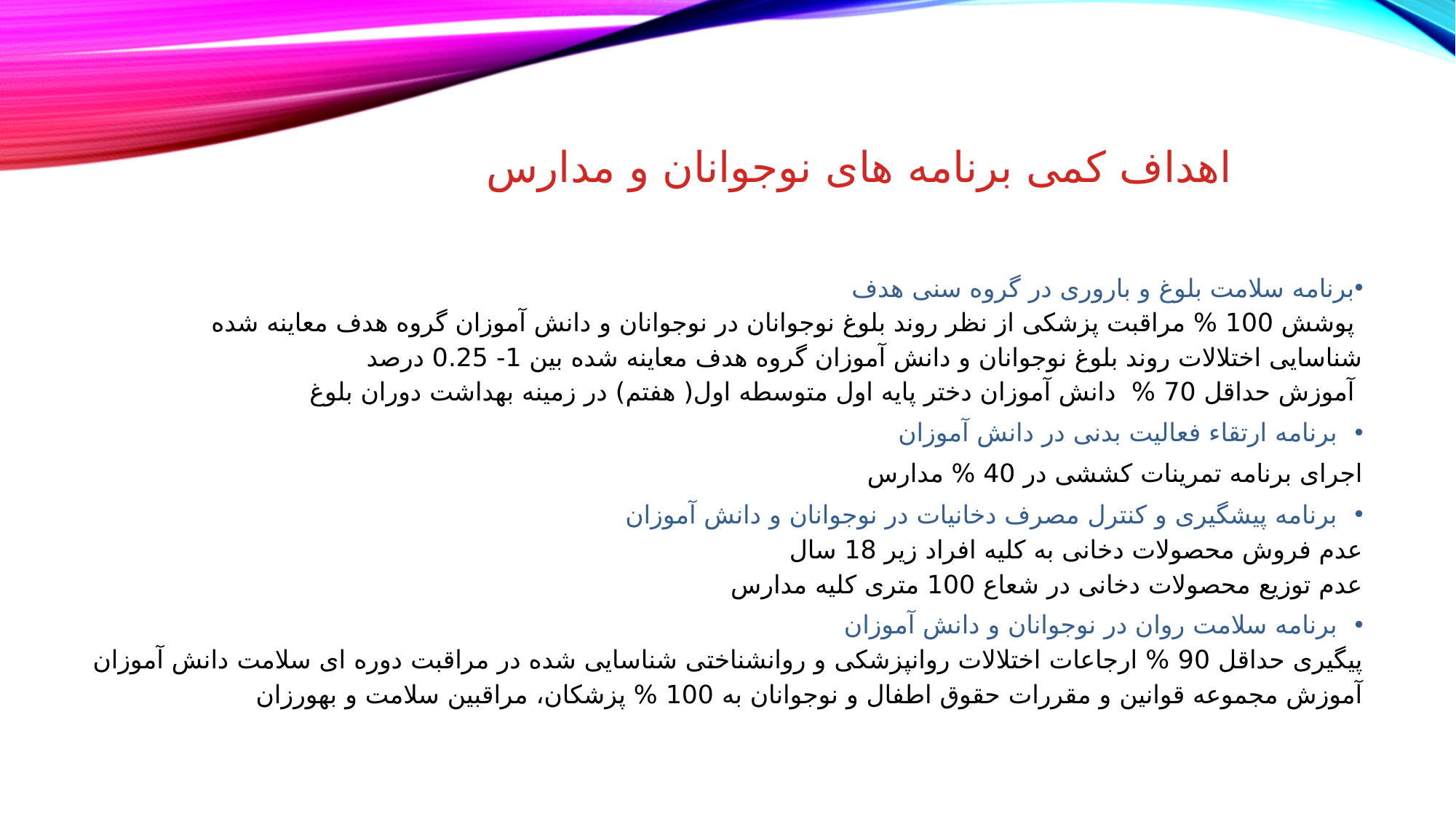

# اهداف کمی برنامه های نوجوانان و مدارس
برنامه سلامت بلوغ و باروری در گروه سنی هدف
 پوشش 100 % مراقبت پزشکی از نظر روند بلوغ نوجوانان در نوجوانان و دانش آموزان گروه هدف معاینه شده
شناسایی اختلالات روند بلوغ نوجوانان و دانش آموزان گروه هدف معاینه شده بین 1- 0.25 درصد
 آموزش حداقل 70 %  دانش آموزان دختر پایه اول متوسطه اول( هفتم) در زمینه بهداشت دوران بلوغ
برنامه ارتقاء فعالیت بدنی در دانش آموزان
اجرای برنامه تمرینات کششی در 40 % مدارس
برنامه پیشگیری و کنترل مصرف دخانیات در نوجوانان و دانش آموزان
عدم فروش محصولات دخانی به کلیه افراد زیر 18 سال
عدم توزیع محصولات دخانی در شعاع 100 متری کلیه مدارس
برنامه سلامت روان در نوجوانان و دانش آموزان
پیگیری حداقل 90 % ارجاعات اختلالات روانپزشکی و روانشناختی شناسایی شده در مراقبت دوره ای سلامت دانش آموزان
آموزش مجموعه قوانین و مقررات حقوق اطفال و نوجوانان به 100 % پزشکان، مراقبین سلامت و بهورزان